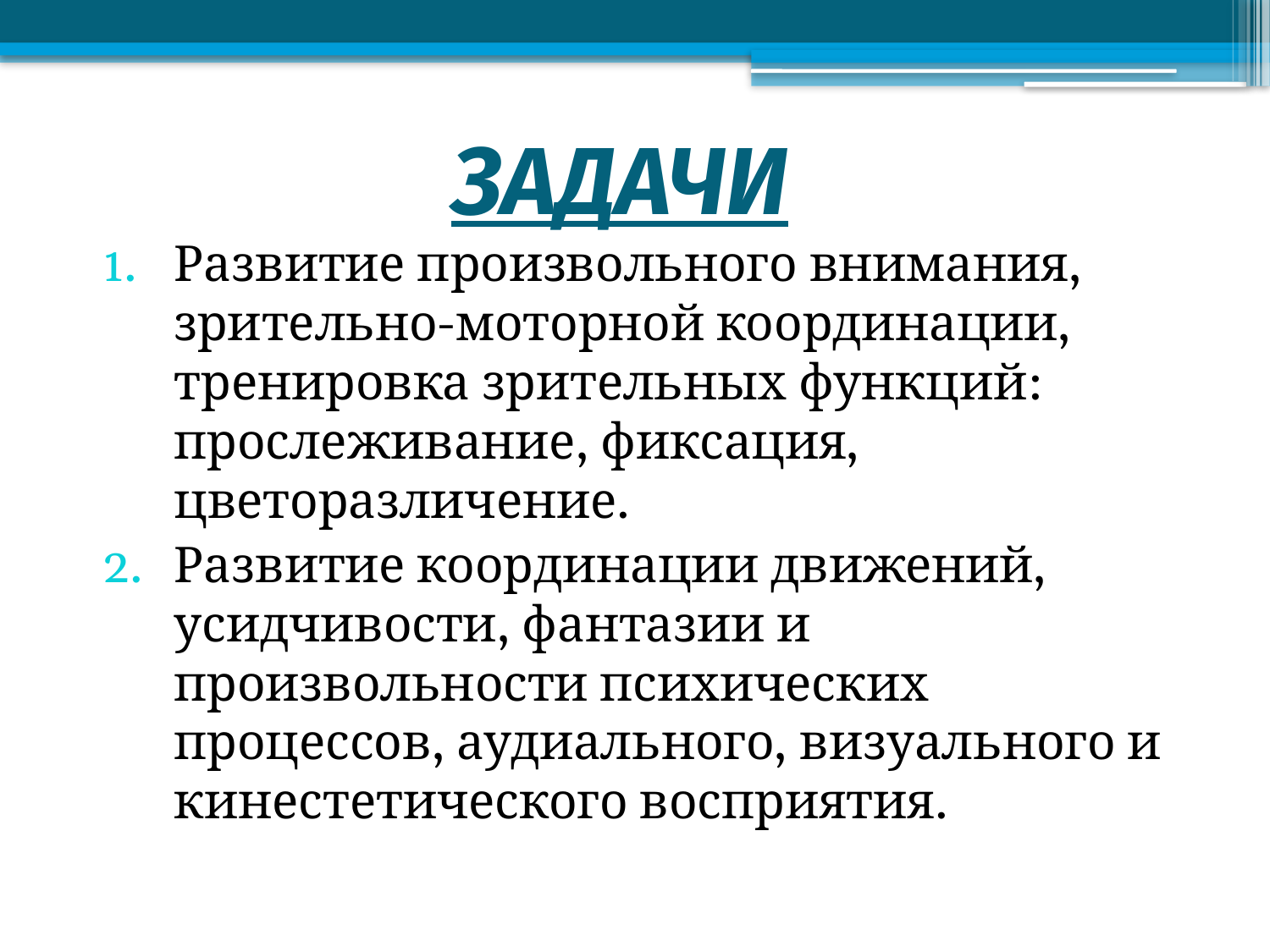

# ЗАДАЧИ
Развитие произвольного внимания, зрительно-моторной координации, тренировка зрительных функций: прослеживание, фиксация, цветоразличение.
Развитие координации движений, усидчивости, фантазии и произвольности психических процессов, аудиального, визуального и кинестетического восприятия.